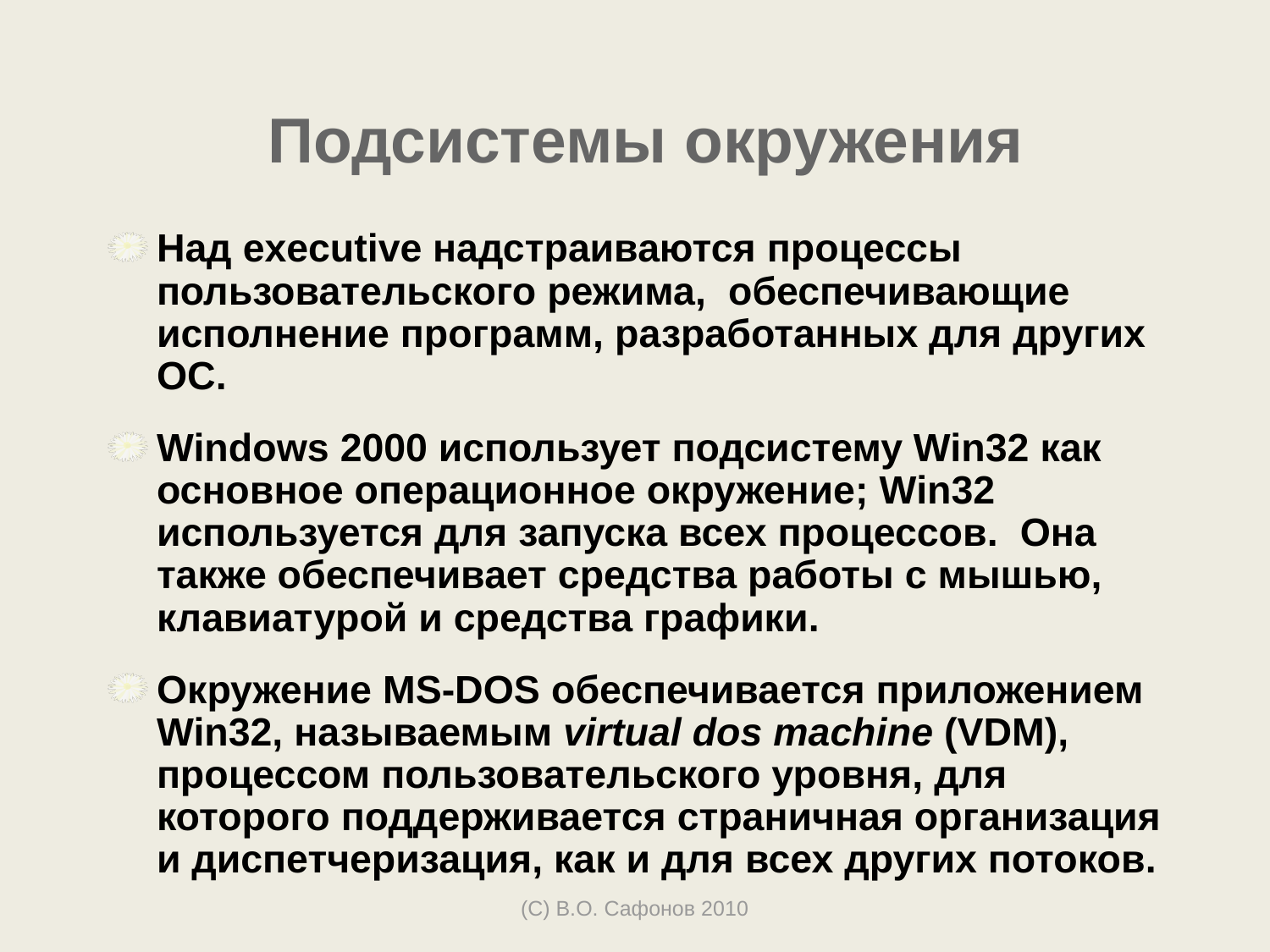

# Подсистемы окружения
Над executive надстраиваются процессы пользовательского режима,  обеспечивающие исполнение программ, разработанных для других ОС.
Windows 2000 использует подсистему Win32 как основное операционное окружение; Win32 используется для запуска всех процессов.  Она также обеспечивает средства работы с мышью, клавиатурой и средства графики.
Окружение MS-DOS обеспечивается приложением Win32, называемым virtual dos machine (VDM), процессом пользовательского уровня, для которого поддерживается страничная организация и диспетчеризация, как и для всех других потоков.
(С) В.О. Сафонов 2010